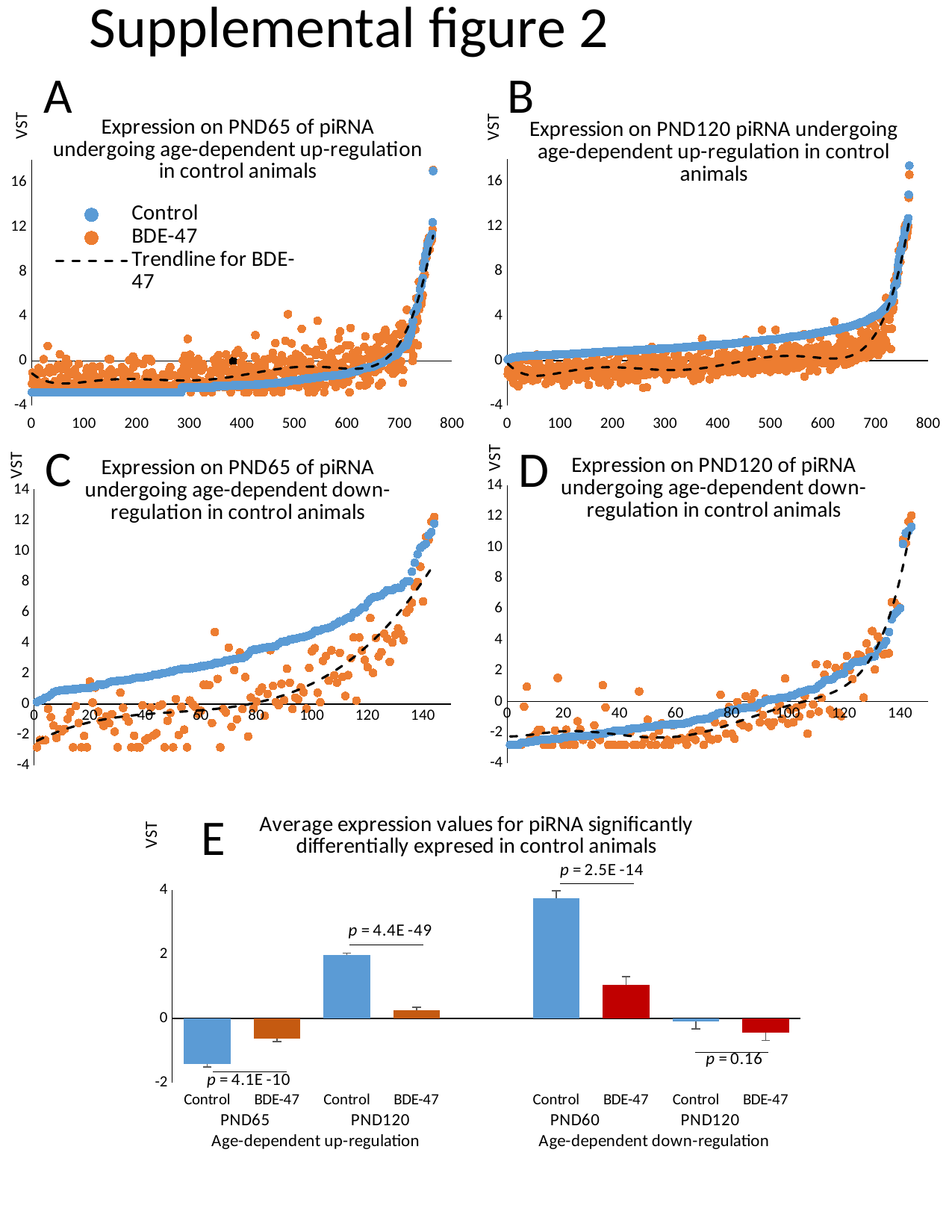

Supplemental figure 2
A
B

### Chart: Expression on PND65 of piRNA undergoing age-dependent up-regulation in control animals

| Category |  |  |
|---|---|---|

### Chart: Expression on PND120 piRNA undergoing age-dependent up-regulation in control animals

| Category |  |  |
|---|---|---|
C

### Chart: Expression on PND120 of piRNA undergoing age-dependent down-regulation in control animals

| Category | Control  | BDE-47 |
|---|---|---|
D

### Chart: Expression on PND65 of piRNA undergoing age-dependent down-regulation in control animals

| Category | Control | BDE-47 |
|---|---|---|

### Chart: Average expression values for piRNA significantly differentially expresed in control animals

| Category |  |
|---|---|
| Control | -1.427477454032435 |
| BDE-47 | -0.6426681014619092 |
| Control | 1.9693606069456877 |
| BDE-47 | 0.26091532430437625 |
|  | None |
| Control | 3.763624486139867 |
| BDE-47 | 1.0478576846204817 |
| Control | -0.10349152172177564 |
| BDE-47 | -0.4441973148949624 |
E